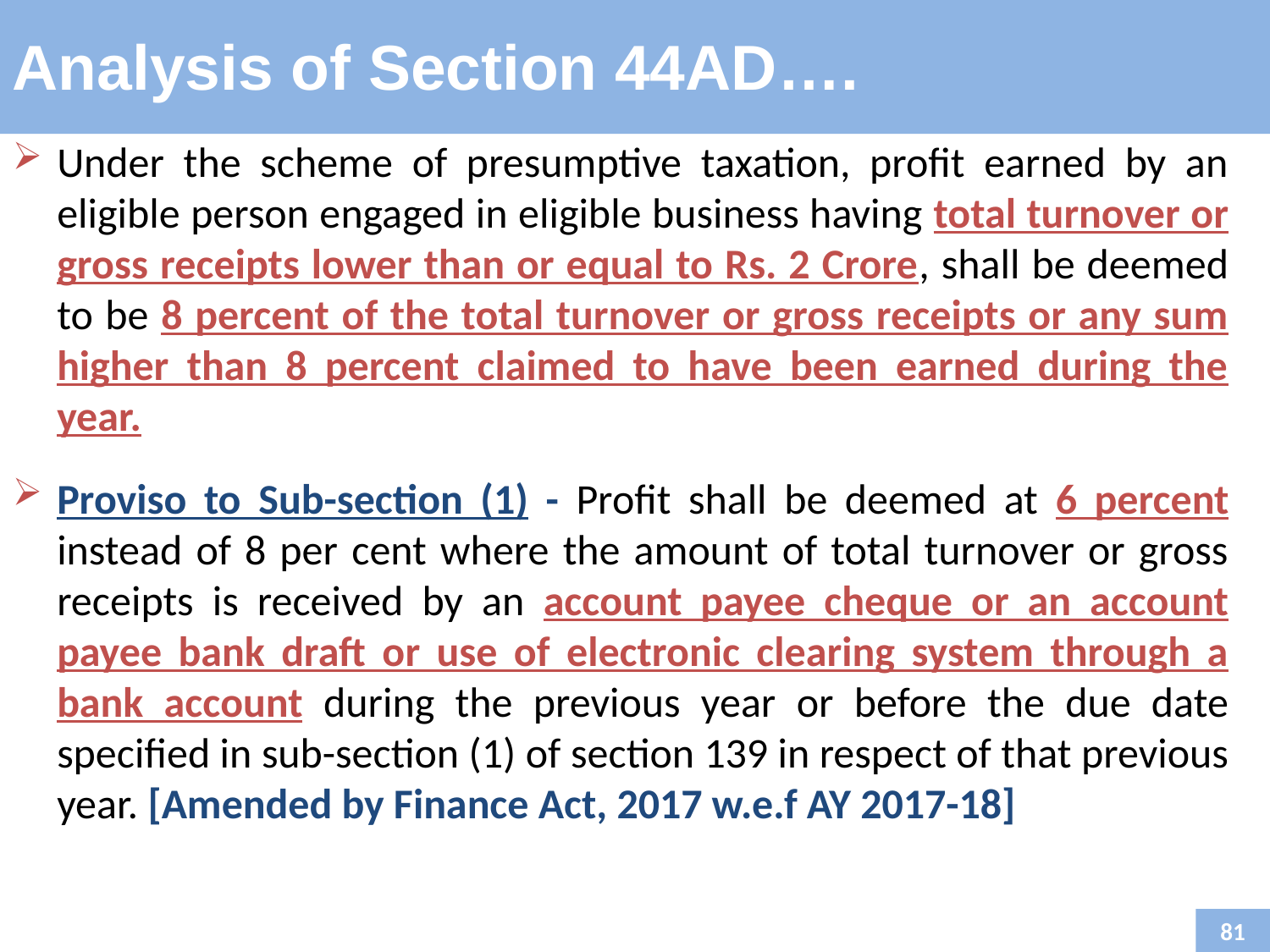

Analysis of Section 44AD….
Under the scheme of presumptive taxation, profit earned by an eligible person engaged in eligible business having total turnover or gross receipts lower than or equal to Rs. 2 Crore, shall be deemed to be 8 percent of the total turnover or gross receipts or any sum higher than 8 percent claimed to have been earned during the year.
Proviso to Sub-section (1) - Profit shall be deemed at 6 percent instead of 8 per cent where the amount of total turnover or gross receipts is received by an account payee cheque or an account payee bank draft or use of electronic clearing system through a bank account during the previous year or before the due date specified in sub-section (1) of section 139 in respect of that previous year. [Amended by Finance Act, 2017 w.e.f AY 2017-18]
81